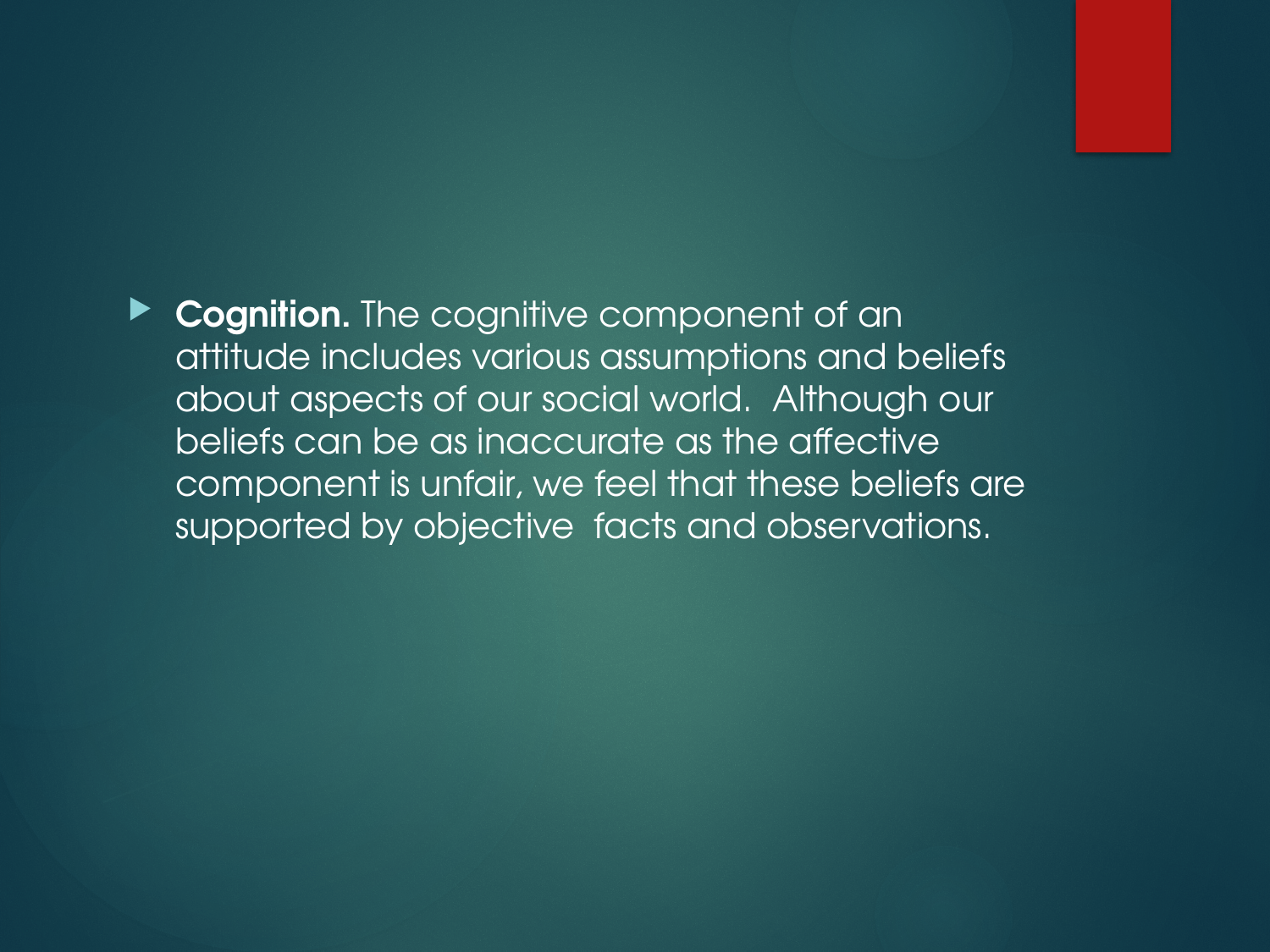

#
Cognition. The cognitive component of an attitude includes various assumptions and beliefs about aspects of our social world.  Although our beliefs can be as inaccurate as the affective component is unfair, we feel that these beliefs are supported by objective  facts and observations.